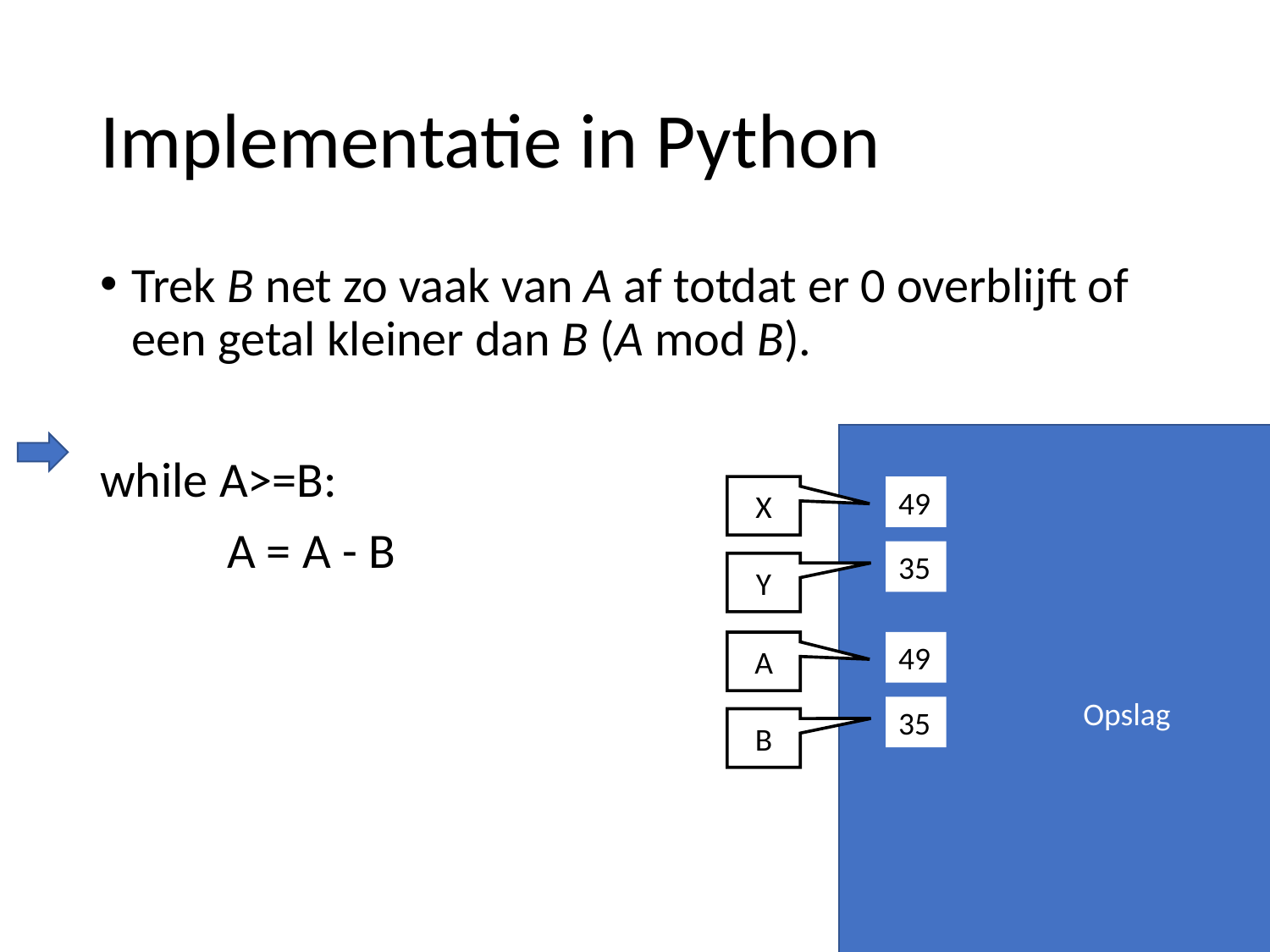

# Implementatie in Python
Trek B net zo vaak van A af totdat er 0 overblijft of een getal kleiner dan B (A mod B).

while A>=B:
	A = A - B

Opslag

X
49
35
Y
A
49
35
B